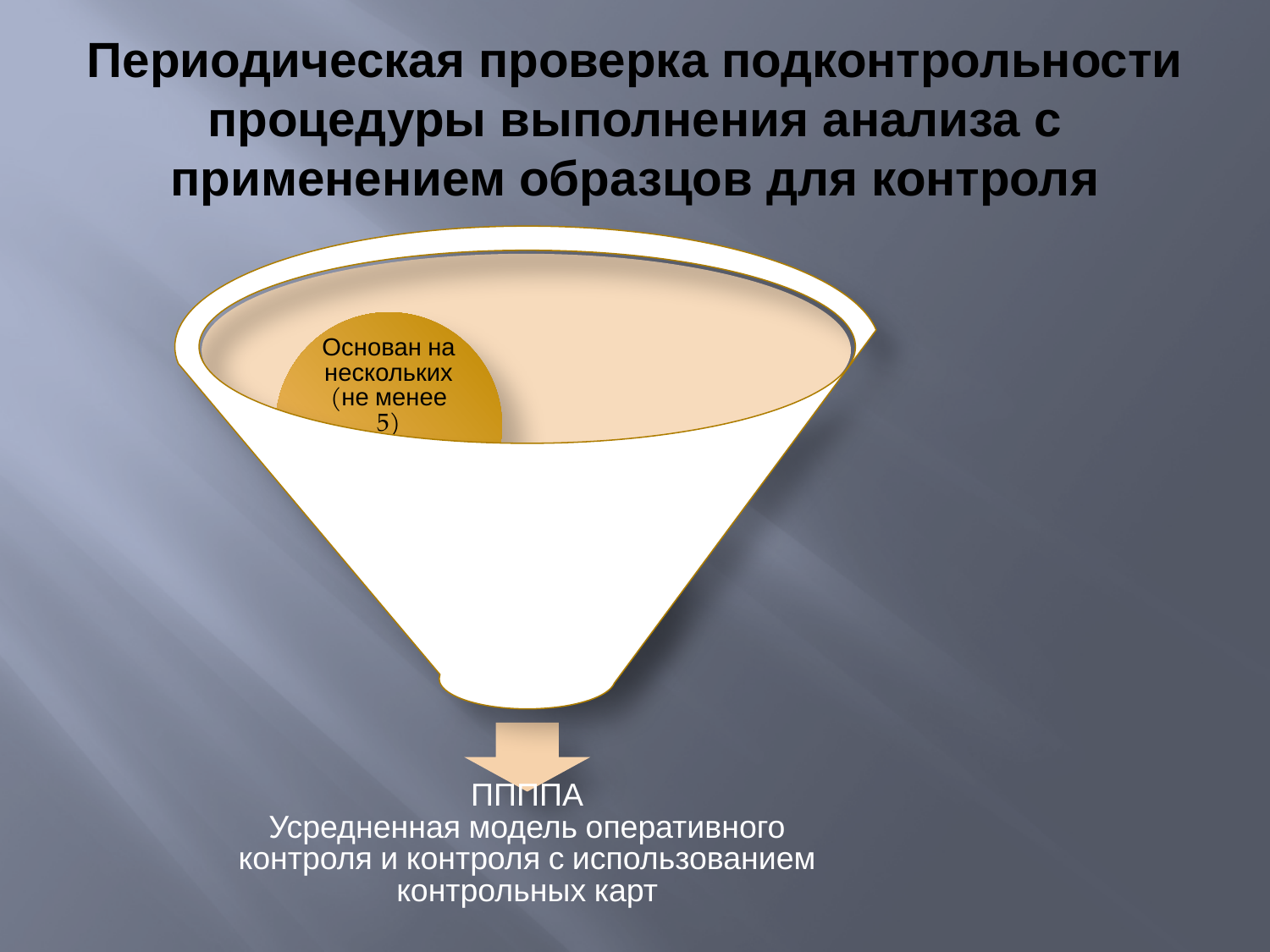

# Периодическая проверка подконтрольности процедуры выполнения анализа с применением образцов для контроля
Основан на нескольких (не менее 5) контрольных процедурах
однократный контроль (выполняемый перед рутинными измерениями)
ППППА
Усредненная модель оперативного контроля и контроля с использованием контрольных карт